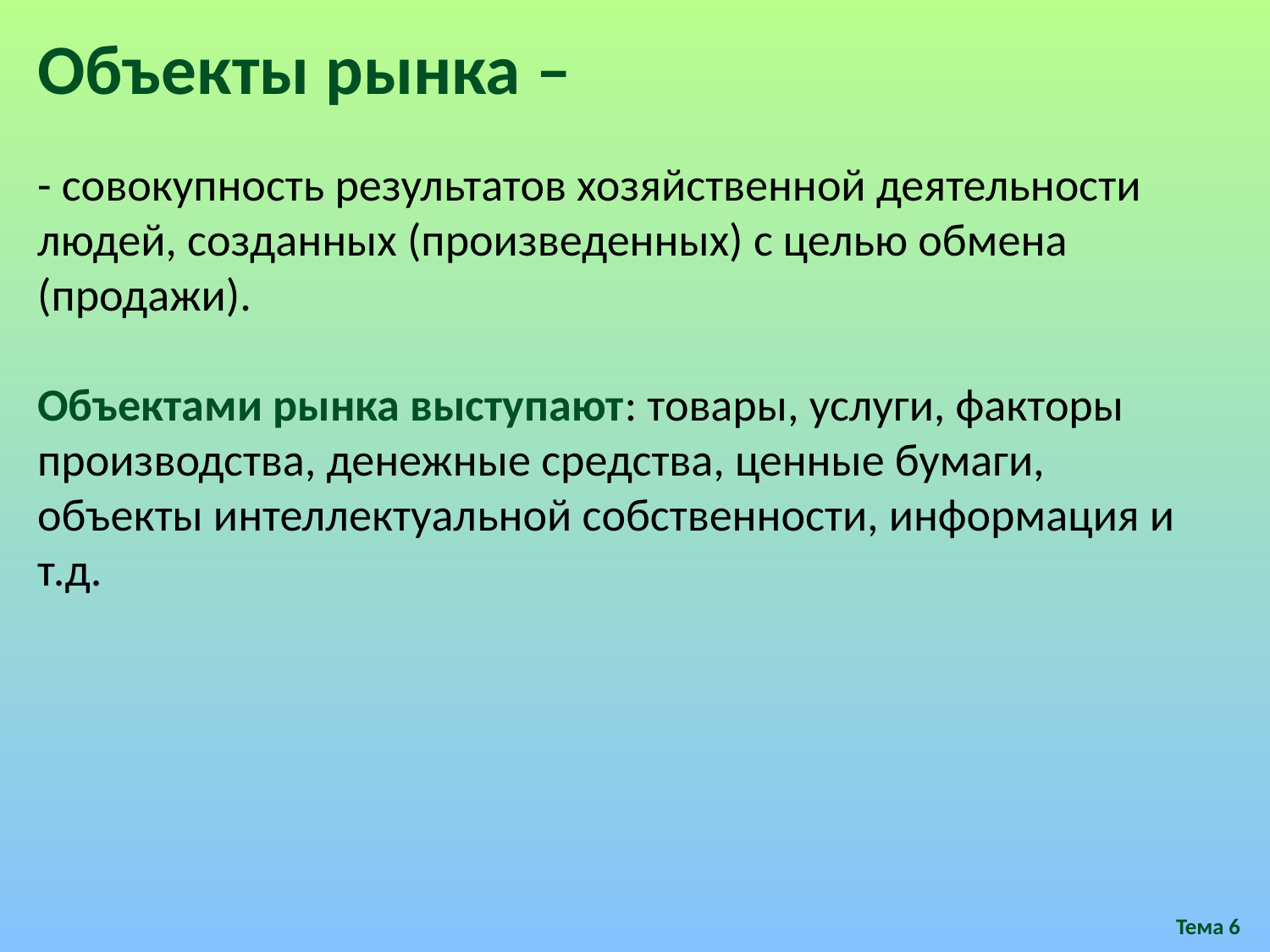

Объекты рынка –

- совокупность результатов хозяйственной деятельности людей, созданных (произведенных) с целью обмена (продажи).

Объектами рынка выступают: товары, услуги, факторы производства, денежные средства, ценные бумаги, объекты интеллектуальной собственности, информация и т.д.
Тема 6